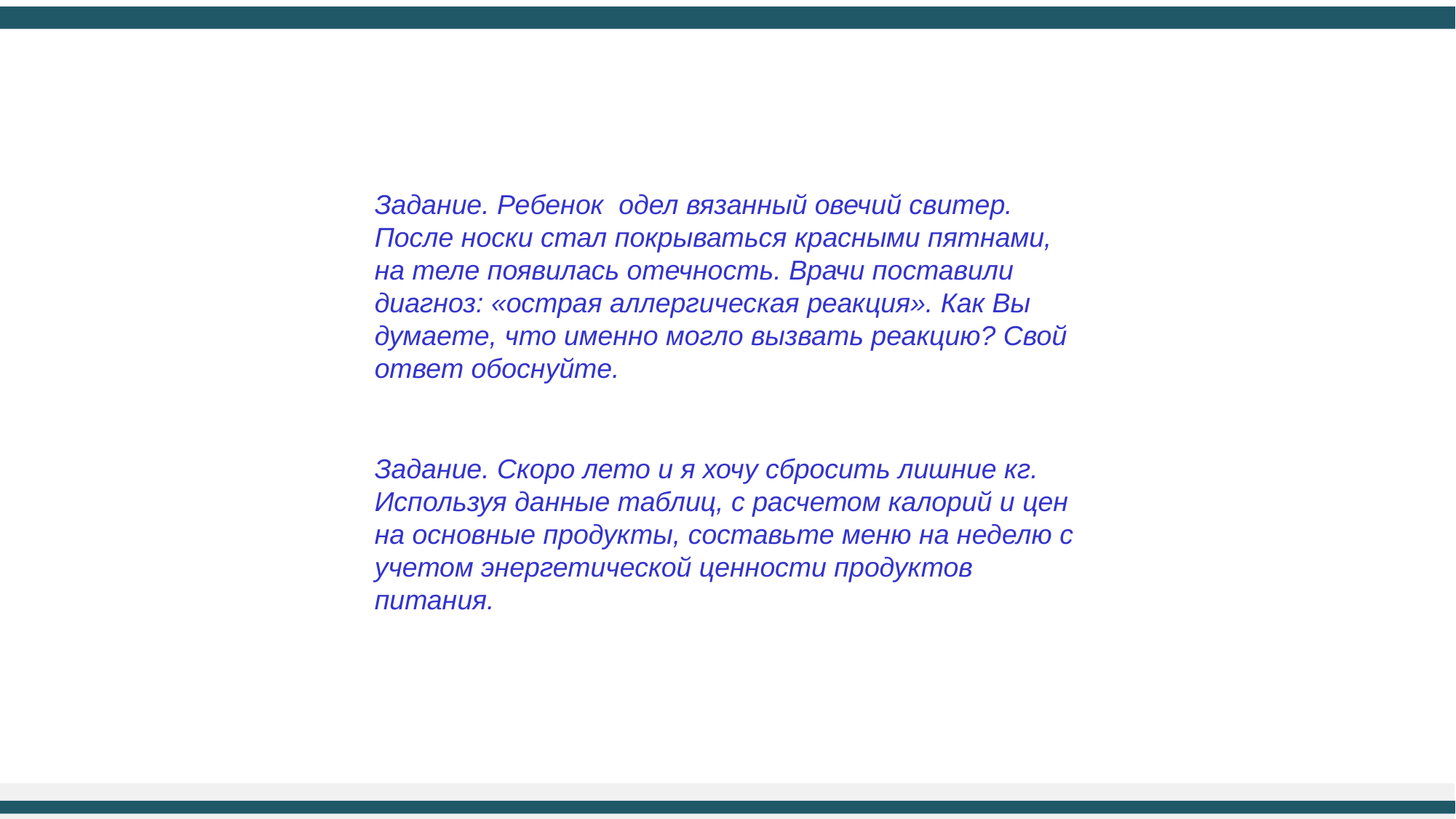

Задание. Ребенок  одел вязанный овечий свитер. После носки стал покрываться красными пятнами, на теле появилась отечность. Врачи поставили диагноз: «острая аллергическая реакция». Как Вы думаете, что именно могло вызвать реакцию? Свой ответ обоснуйте.
Задание. Скоро лето и я хочу сбросить лишние кг. Используя данные таблиц, с расчетом калорий и цен на основные продукты, составьте меню на неделю с учетом энергетической ценности продуктов питания.